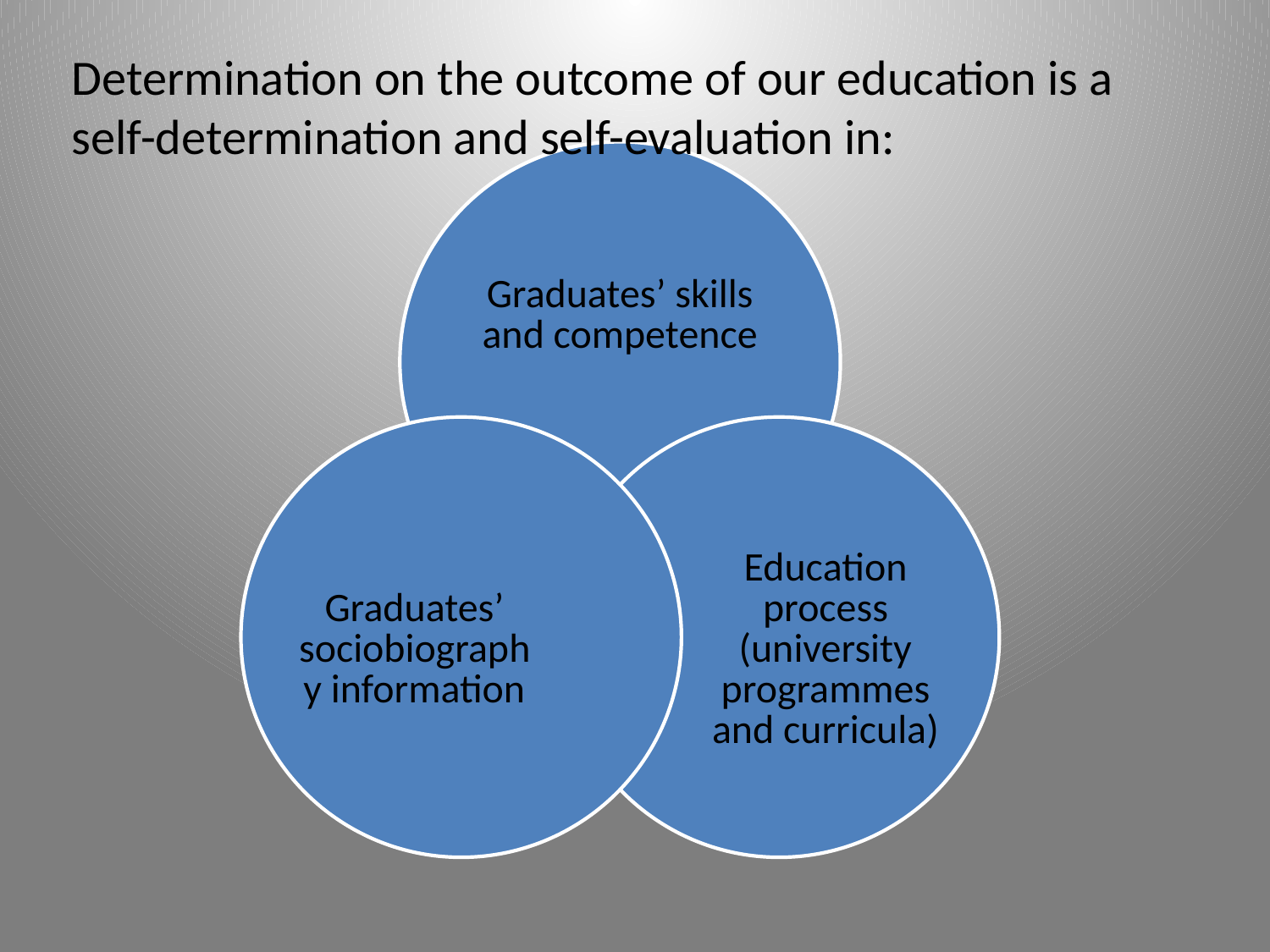

Determination on the outcome of our education is a
self-determination and self-evaluation in:

Graduates’ skills and competence
Education process (university programmes and curricula)
Graduates’ sociobiography information